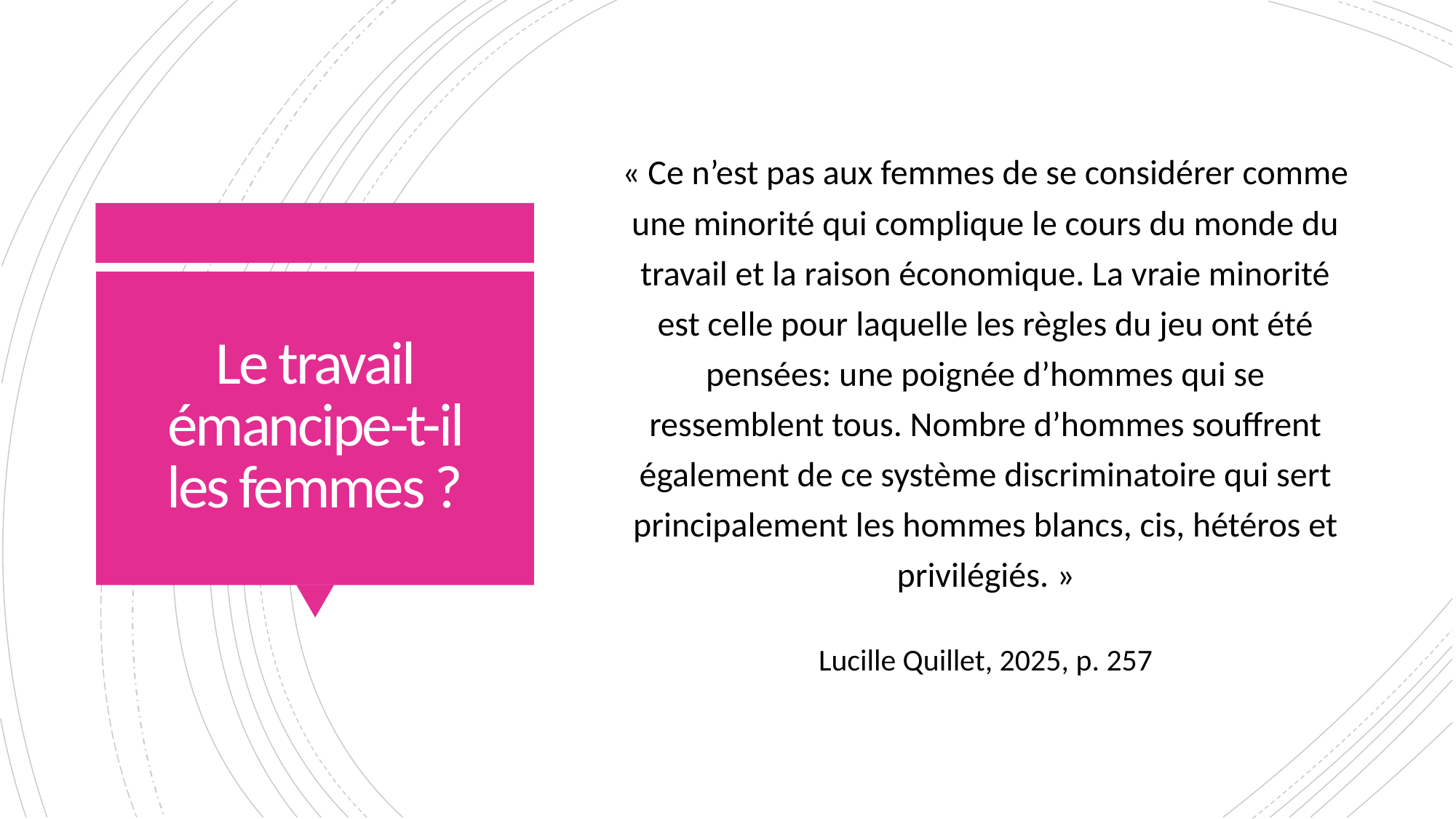

« Ce n’est pas aux femmes de se considérer comme une minorité qui complique le cours du monde du travail et la raison économique. La vraie minorité est celle pour laquelle les règles du jeu ont été pensées: une poignée d’hommes qui se ressemblent tous. Nombre d’hommes souffrent également de ce système discriminatoire qui sert principalement les hommes blancs, cis, hétéros et privilégiés. »

Lucille Quillet, 2025, p. 257
# Le travail émancipe-t-il les femmes ?